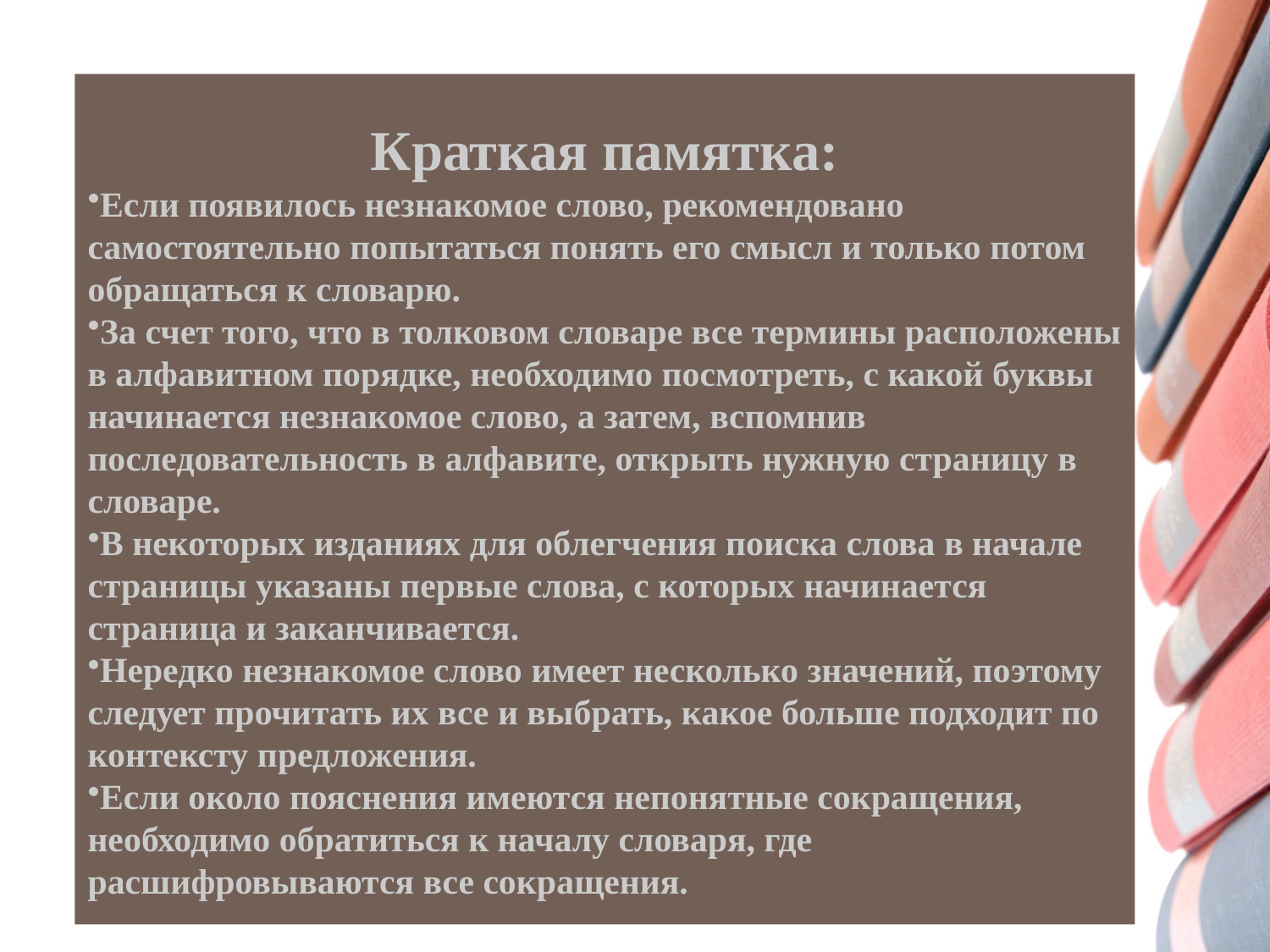

Краткая памятка:
Если появилось незнакомое слово, рекомендовано самостоятельно попытаться понять его смысл и только потом обращаться к словарю.
За счет того, что в толковом словаре все термины расположены в алфавитном порядке, необходимо посмотреть, с какой буквы начинается незнакомое слово, а затем, вспомнив последовательность в алфавите, открыть нужную страницу в словаре.
В некоторых изданиях для облегчения поиска слова в начале страницы указаны первые слова, с которых начинается страница и заканчивается.
Нередко незнакомое слово имеет несколько значений, поэтому следует прочитать их все и выбрать, какое больше подходит по контексту предложения.
Если около пояснения имеются непонятные сокращения, необходимо обратиться к началу словаря, где расшифровываются все сокращения.